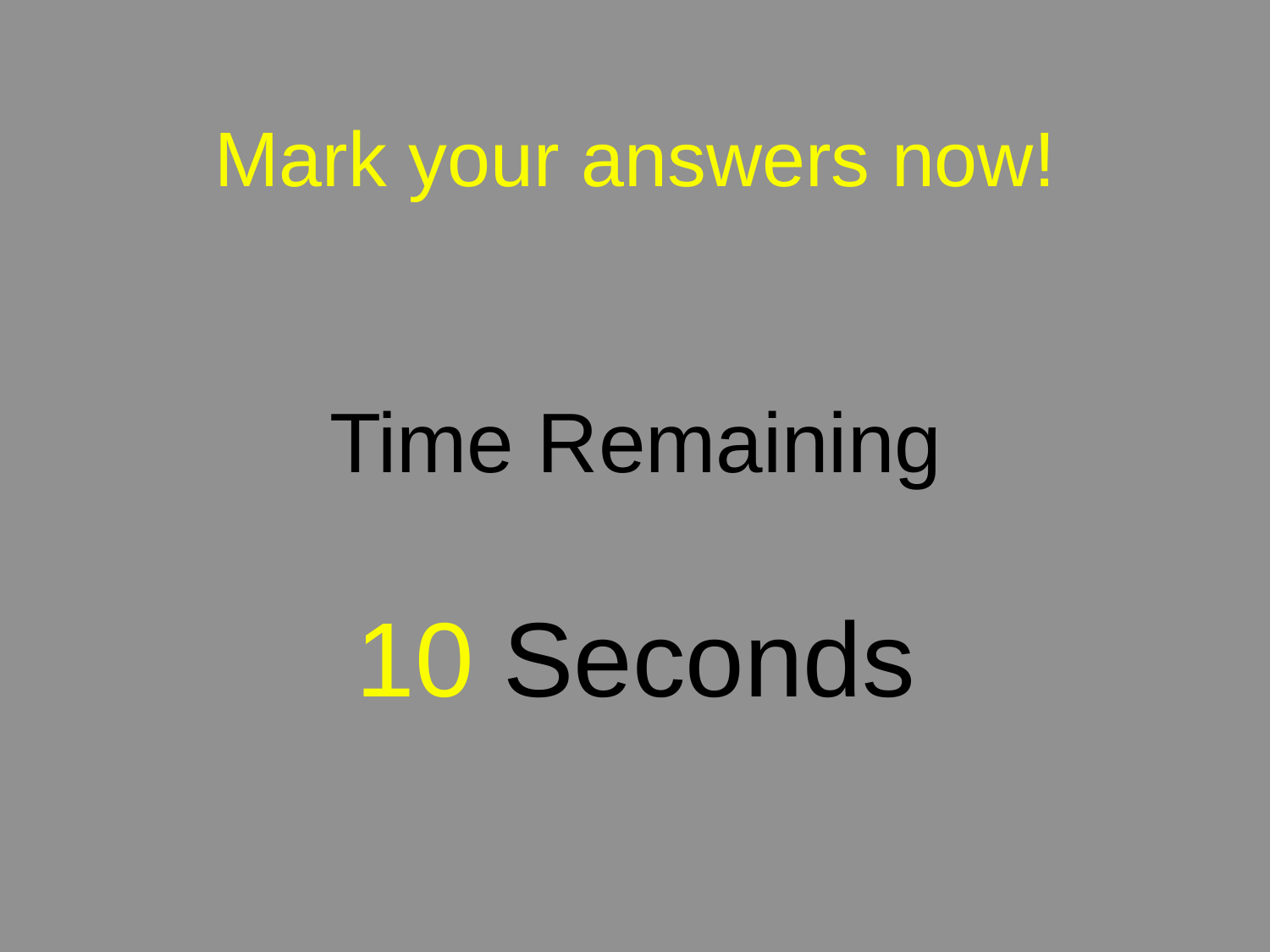

# Mark your answers now! Time Remaining 10 Seconds